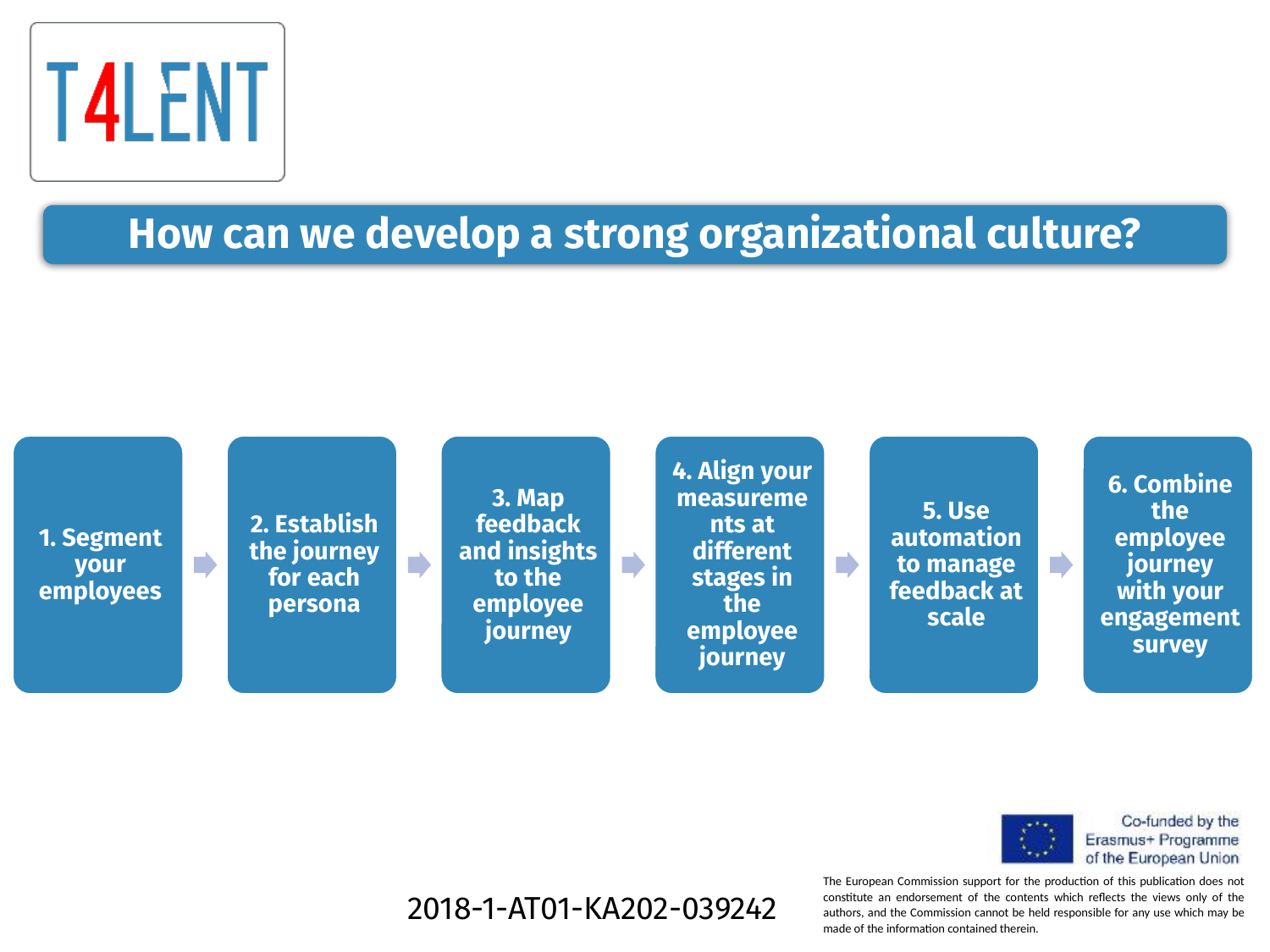

How can we develop a strong organizational culture?
1. Segment your employees

2. Establish the journey for each persona

3. Map feedback and insights to the employee journey

4. Align your measurements at different stages in the employee journey

5. Use automation to manage feedback at scale

6. Combine the employee journey with your engagement survey